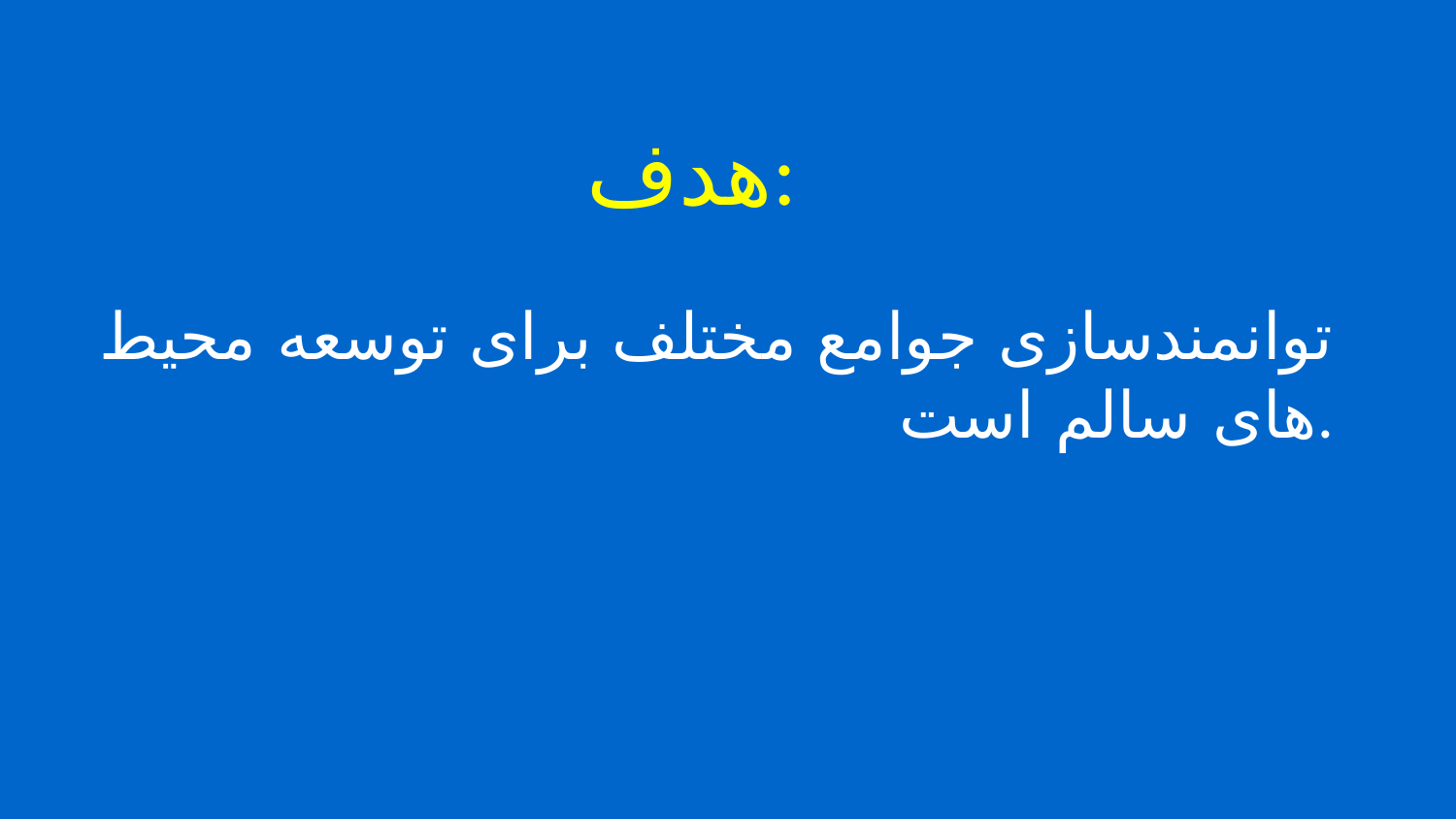

# هدف:
توانمندسازی جوامع مختلف برای توسعه محیط های سالم است.